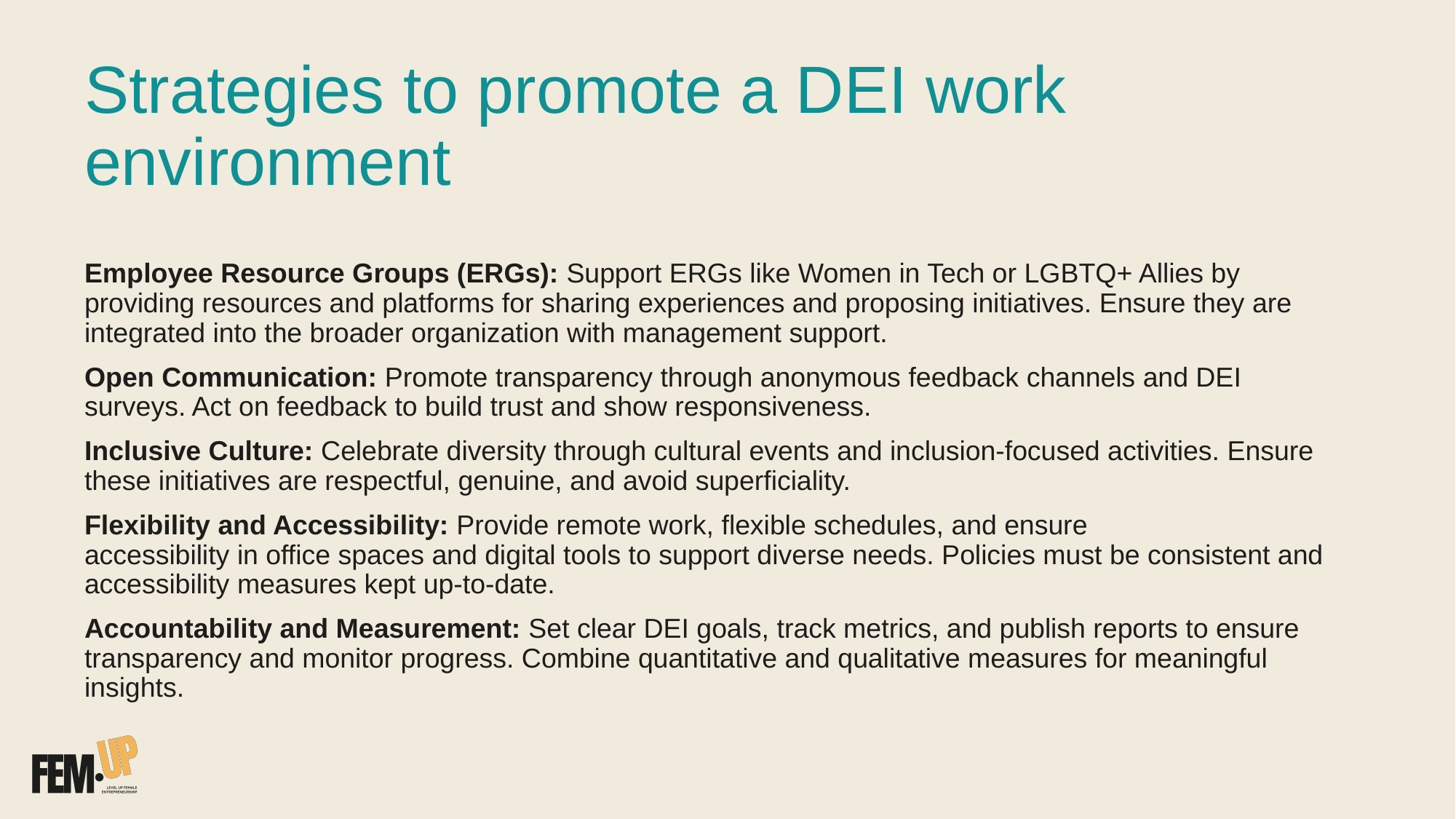

Strategies to promote a DEI work environment

Employee Resource Groups (ERGs): Support ERGs like Women in Tech or LGBTQ+ Allies by providing resources and platforms for sharing experiences and proposing initiatives. Ensure they are integrated into the broader organization with management support.
Open Communication: Promote transparency through anonymous feedback channels and DEI surveys. Act on feedback to build trust and show responsiveness.
Inclusive Culture: Celebrate diversity through cultural events and inclusion-focused activities. Ensure these initiatives are respectful, genuine, and avoid superficiality.
Flexibility and Accessibility: Provide remote work, flexible schedules, and ensure          accessibility in office spaces and digital tools to support diverse needs. Policies must be consistent and accessibility measures kept up-to-date.
Accountability and Measurement: Set clear DEI goals, track metrics, and publish reports to ensure transparency and monitor progress. Combine quantitative and qualitative measures for meaningful insights.